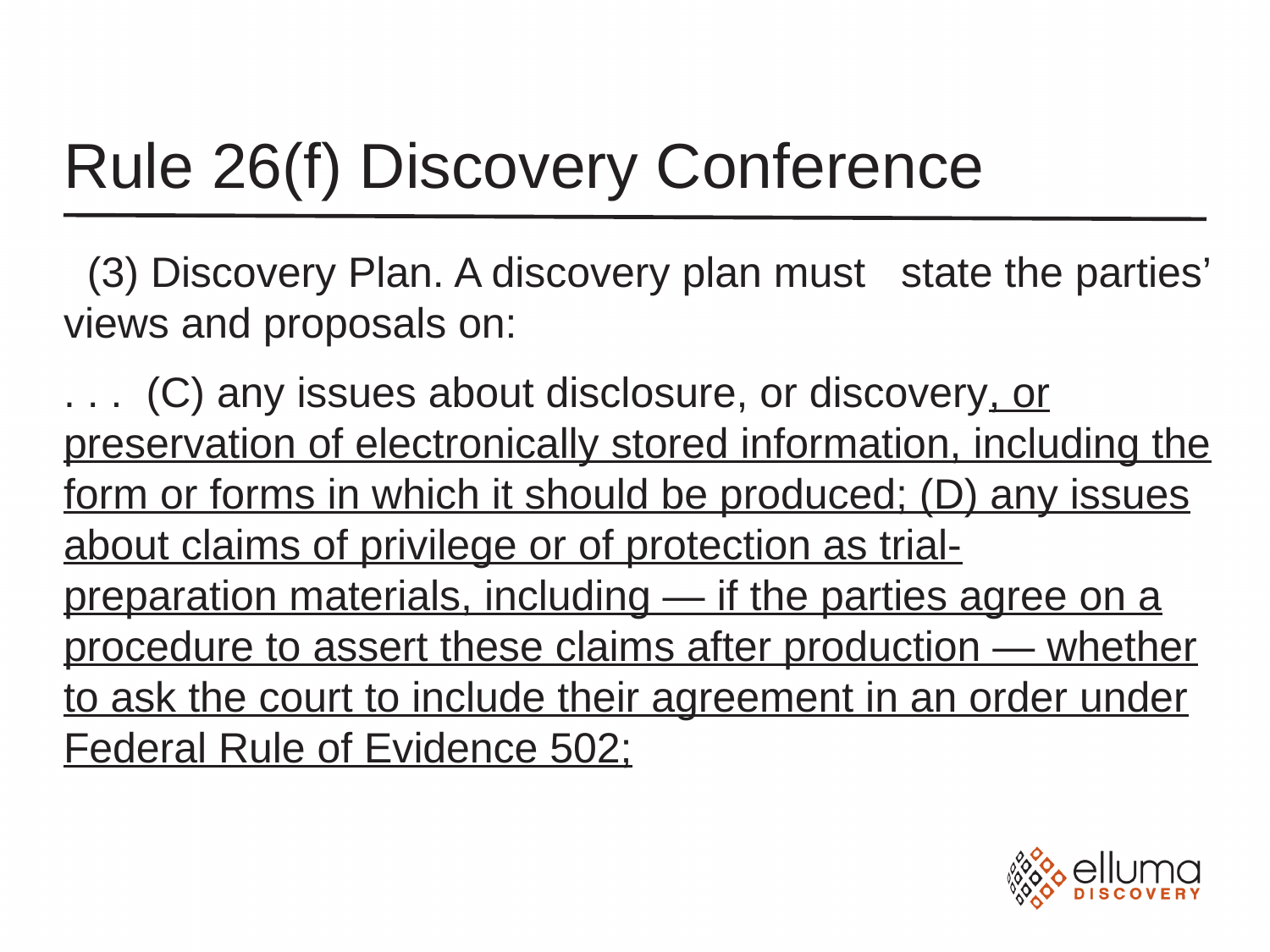

# Rule 26(f) Discovery Conference

  (3) Discovery Plan. A discovery plan must   state the parties’ views and proposals on:
. . .  (C) any issues about disclosure, or discovery, or preservation of electronically stored information, including the form or forms in which it should be produced; (D) any issues about claims of privilege or of protection as trial-preparation materials, including — if the parties agree on a procedure to assert these claims after production — whether to ask the court to include their agreement in an order under Federal Rule of Evidence 502;